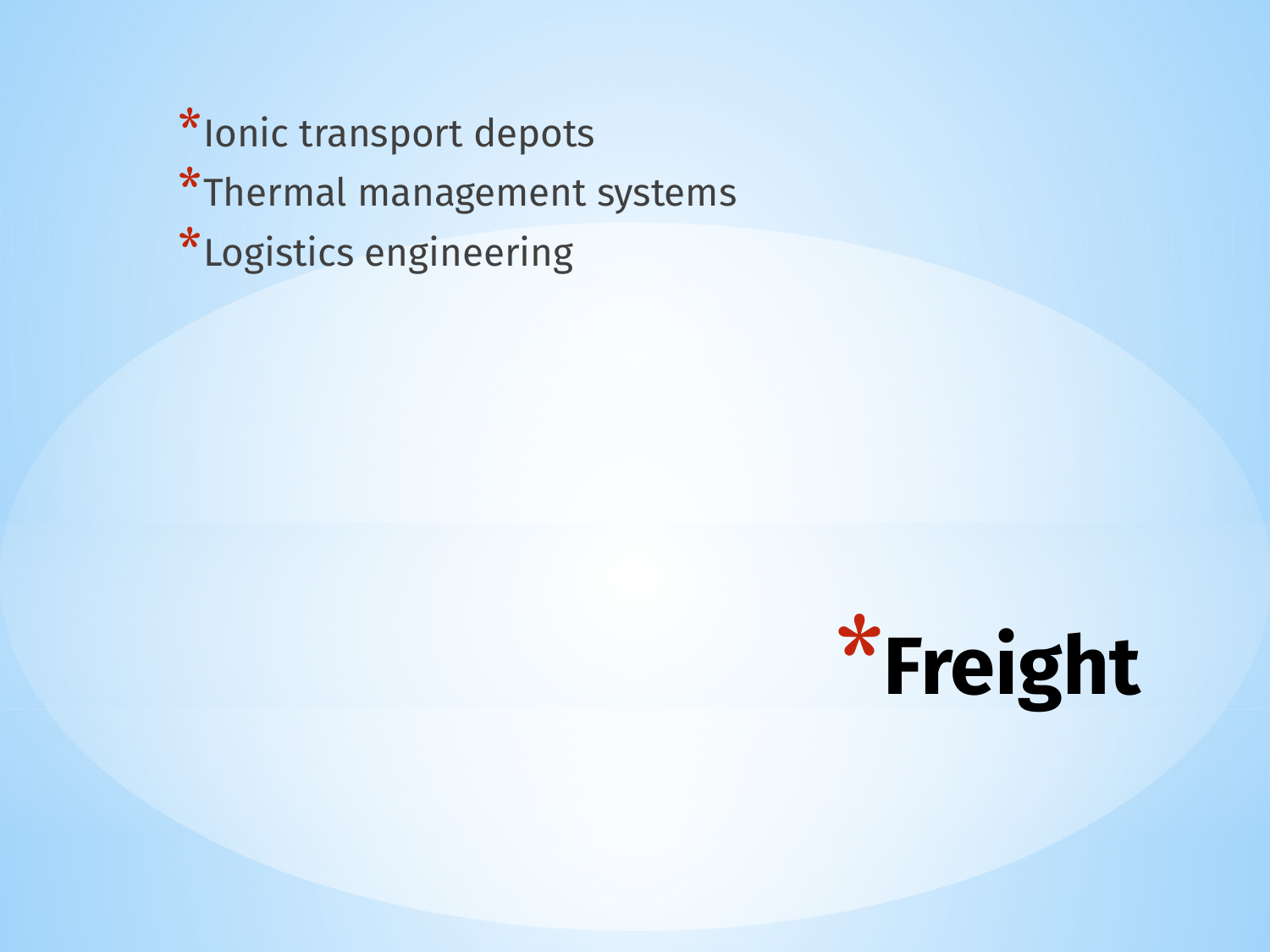

Ionic transport depots
Thermal management systems
Logistics engineering
# Freight